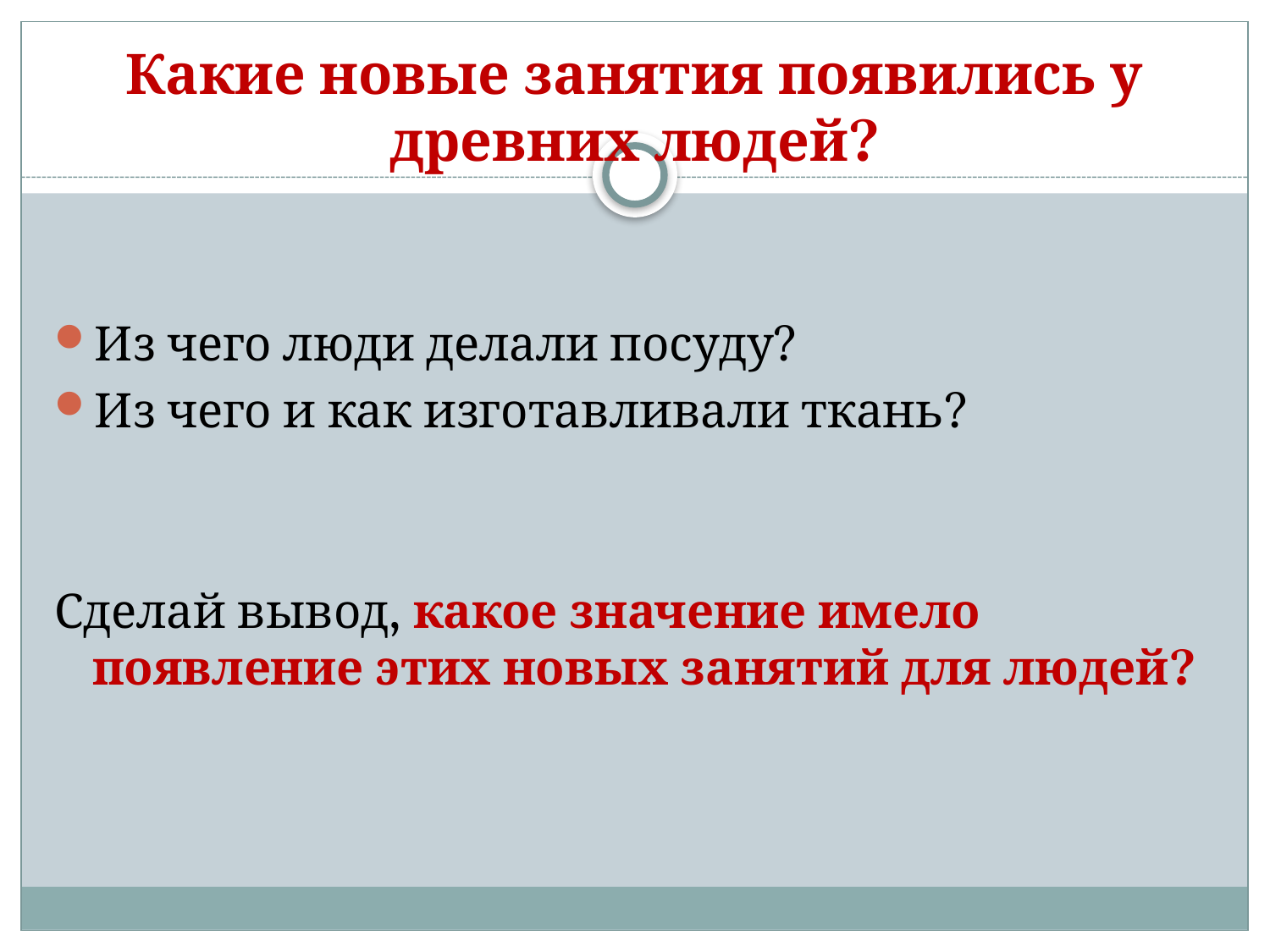

# Какие новые занятия появились у древних людей?
Из чего люди делали посуду?
Из чего и как изготавливали ткань?

Сделай вывод, какое значение имело появление этих новых занятий для людей?